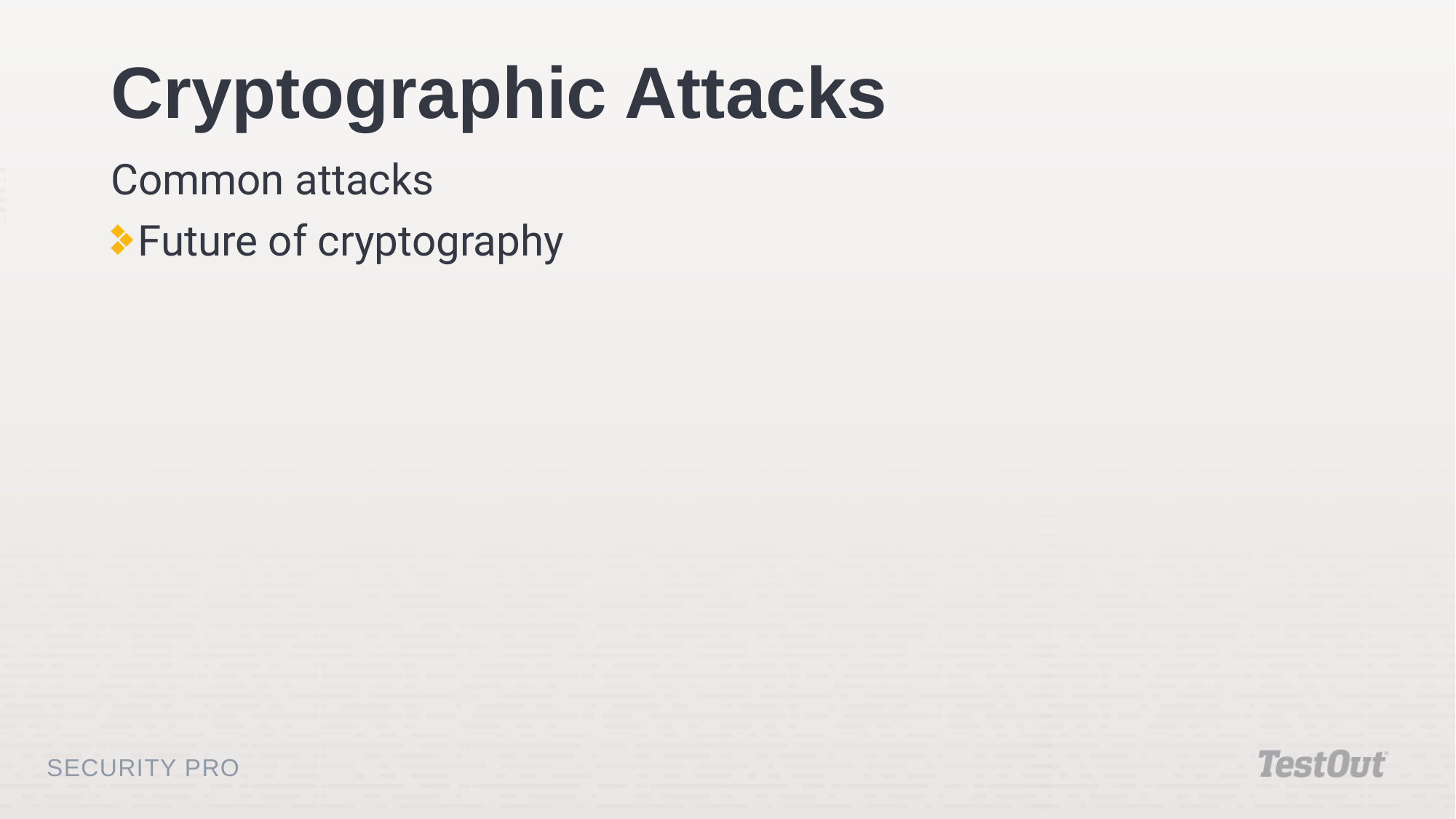

# Cryptographic Attacks
Common attacks
Future of cryptography
Security Pro